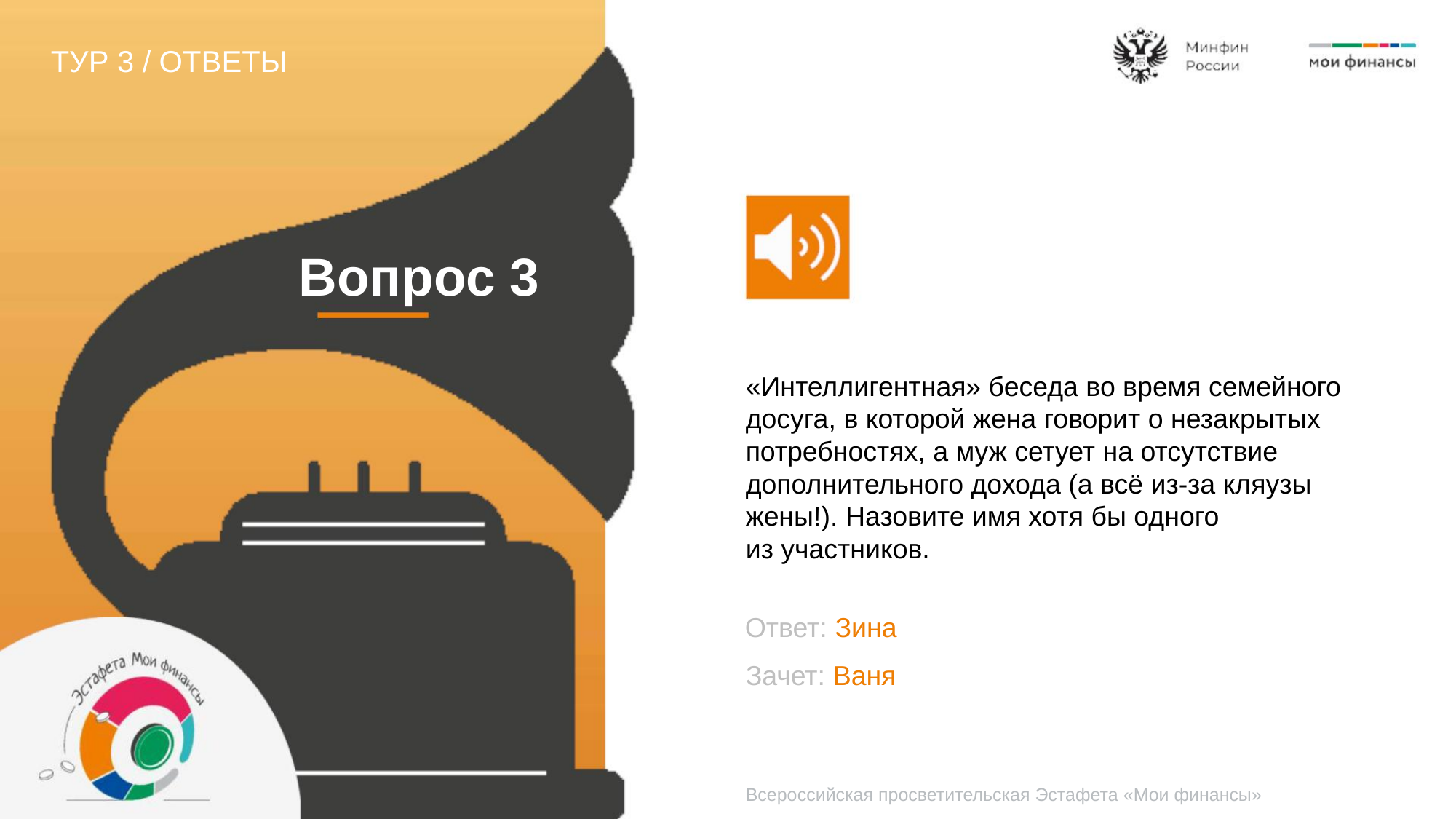

ТУР 3 / ОТВЕТЫ
Вопрос 3
«Интеллигентная» беседа во время семейного
досуга, в которой жена говорит о незакрытых
потребностях, а муж сетует на отсутствие
дополнительного дохода (а всё из-за кляузы
жены!). Назовите имя хотя бы одного
из участников.
Ответ: Зина
Зачет: Ваня
Всероссийская просветительская Эстафета «Мои финансы»